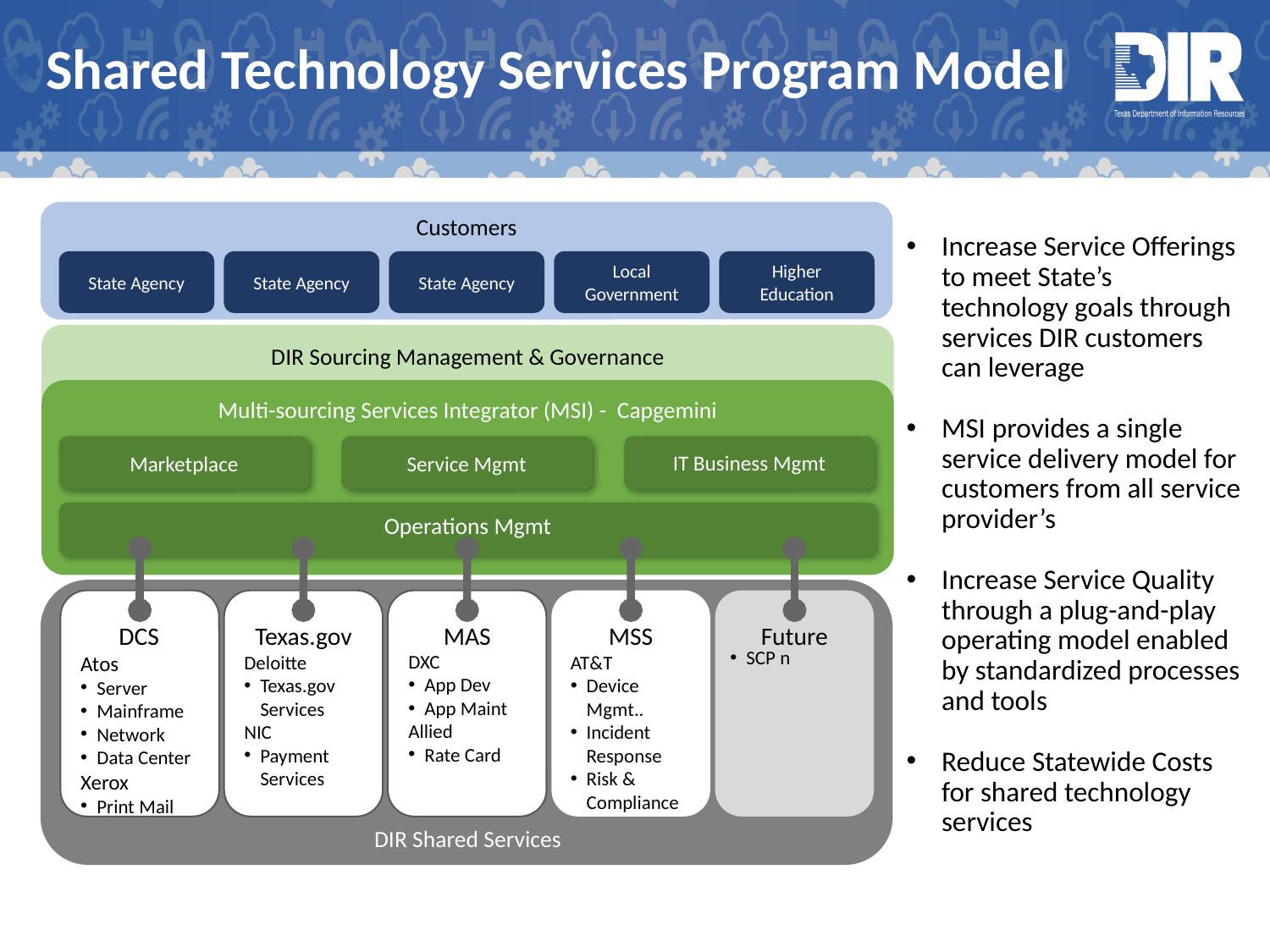

Shared Technology Services Program Model
Customers

State Agency
State Agency
State Agency
Local Government
Higher Education

DIR Sourcing Management & Governance
Retained IT Organization

Multi-sourcing Services Integrator (MSI) -  Capgemini
Marketplace
Service Mgmt

IT Business Mgmt
Operations Mgmt

DCS
Texas.gov
MAS
MSS
Future
Atos
Server
Mainframe
Network
Data Center
Xerox
Print Mail
Deloitte
Texas.gov Services
NIC
Payment Services
DXC
App Dev
App Maint
Allied
Rate Card

AT&T
Device Mgmt..
Incident Response
Risk & Compliance

SCP n

DIR Shared Services
Increase Service Offerings to meet State’s technology goals through services DIR customers can leverage
MSI provides a single service delivery model for customers from all service provider’s
Increase Service Quality through a plug-and-play operating model enabled by standardized processes and tools
Reduce Statewide Costs for shared technology services